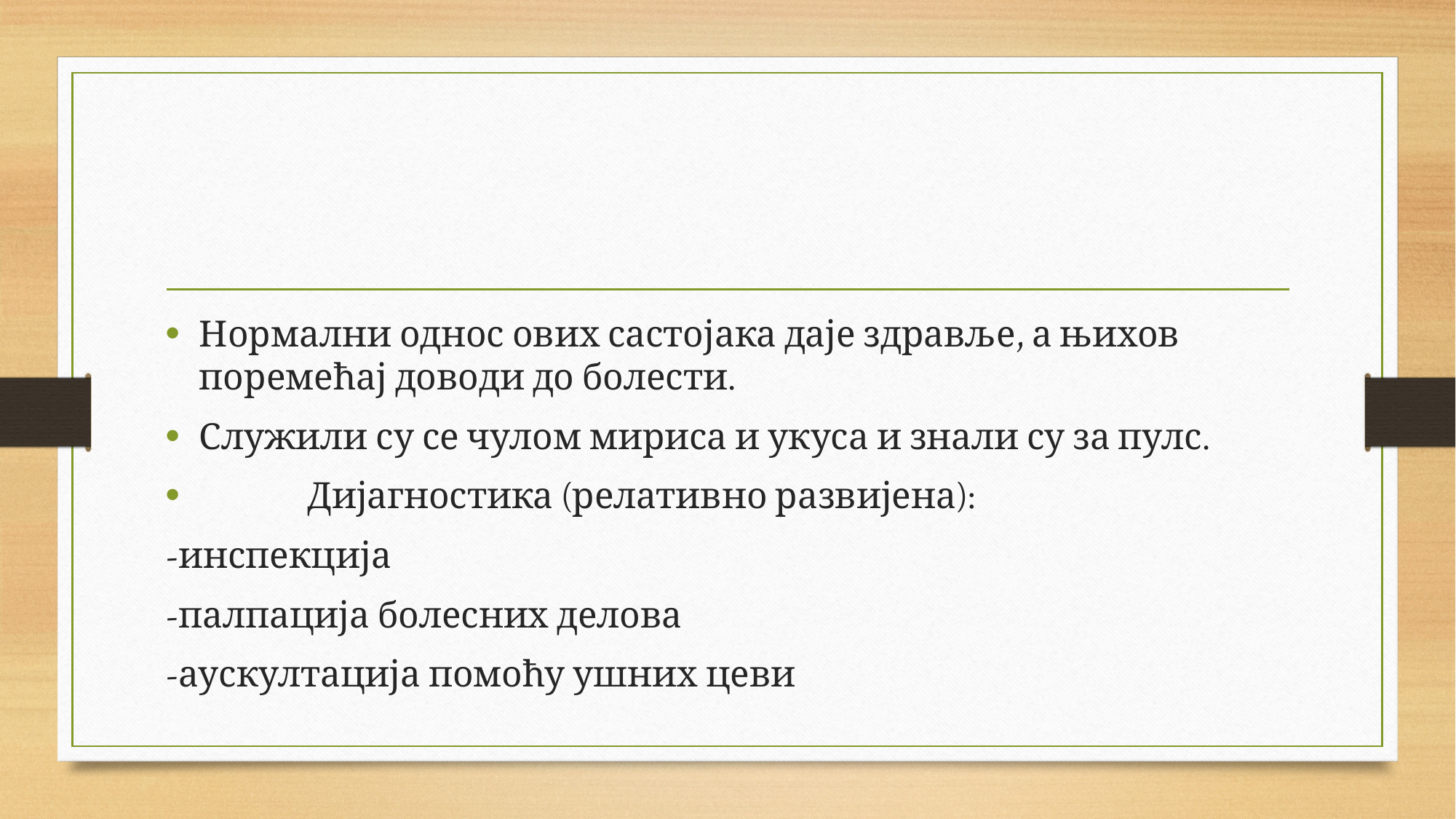

#
Нормални однос ових састојака даје здравље, а њихов поремећај доводи до болести.
Служили су се чулом мириса и укуса и знали су за пулс.
	Дијагностика (релативно развијена):
-инспекција
-палпација болесних делова
-аускултација помоћу ушних цеви